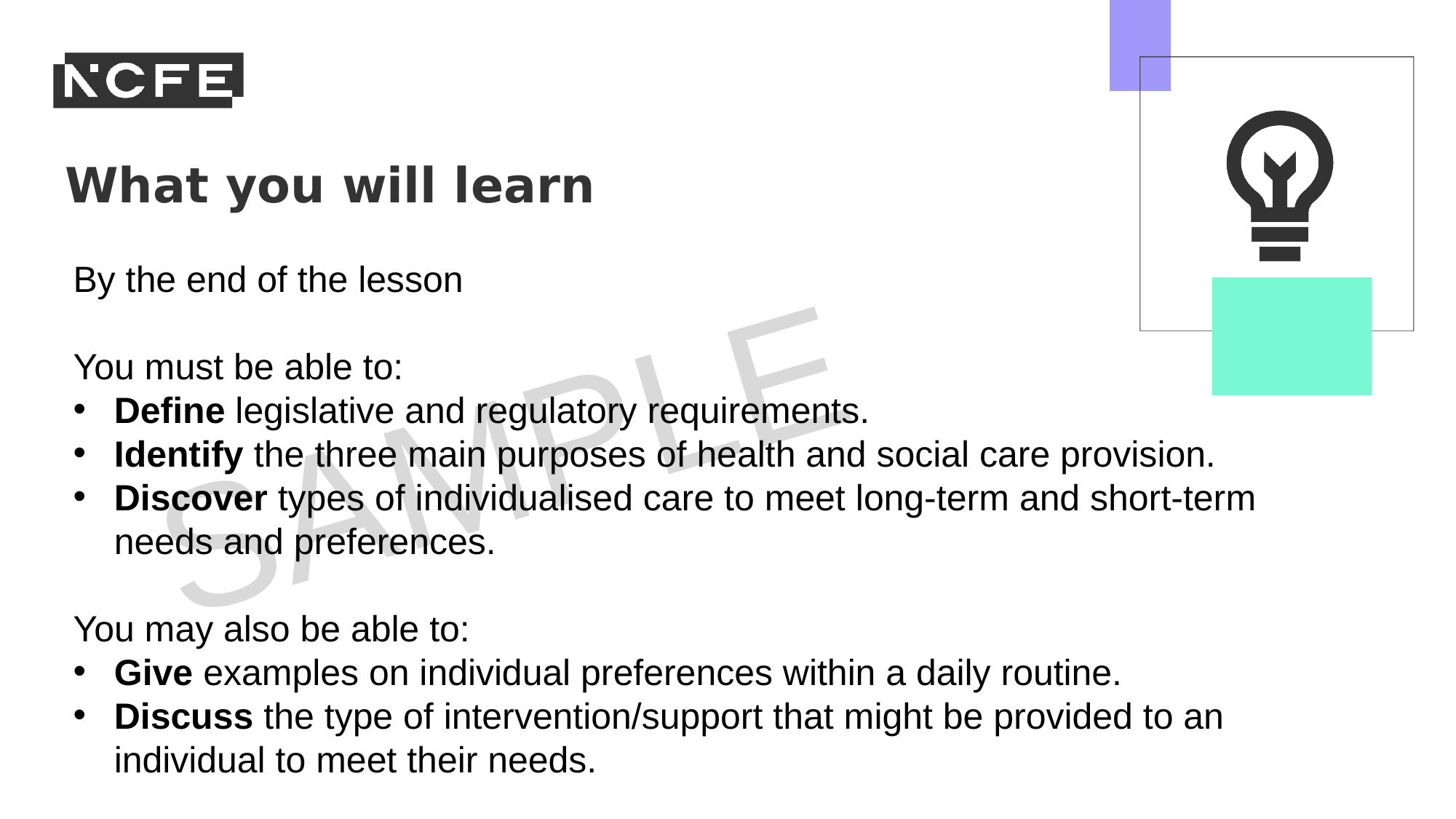

By the end of the lesson

You must be able to:
Define legislative and regulatory requirements.
Identify the three main purposes of health and social care provision.
Discover types of individualised care to meet long-term and short-term needs and preferences.

You may also be able to:
Give examples on individual preferences within a daily routine.
Discuss the type of intervention/support that might be provided to an individual to meet their needs.